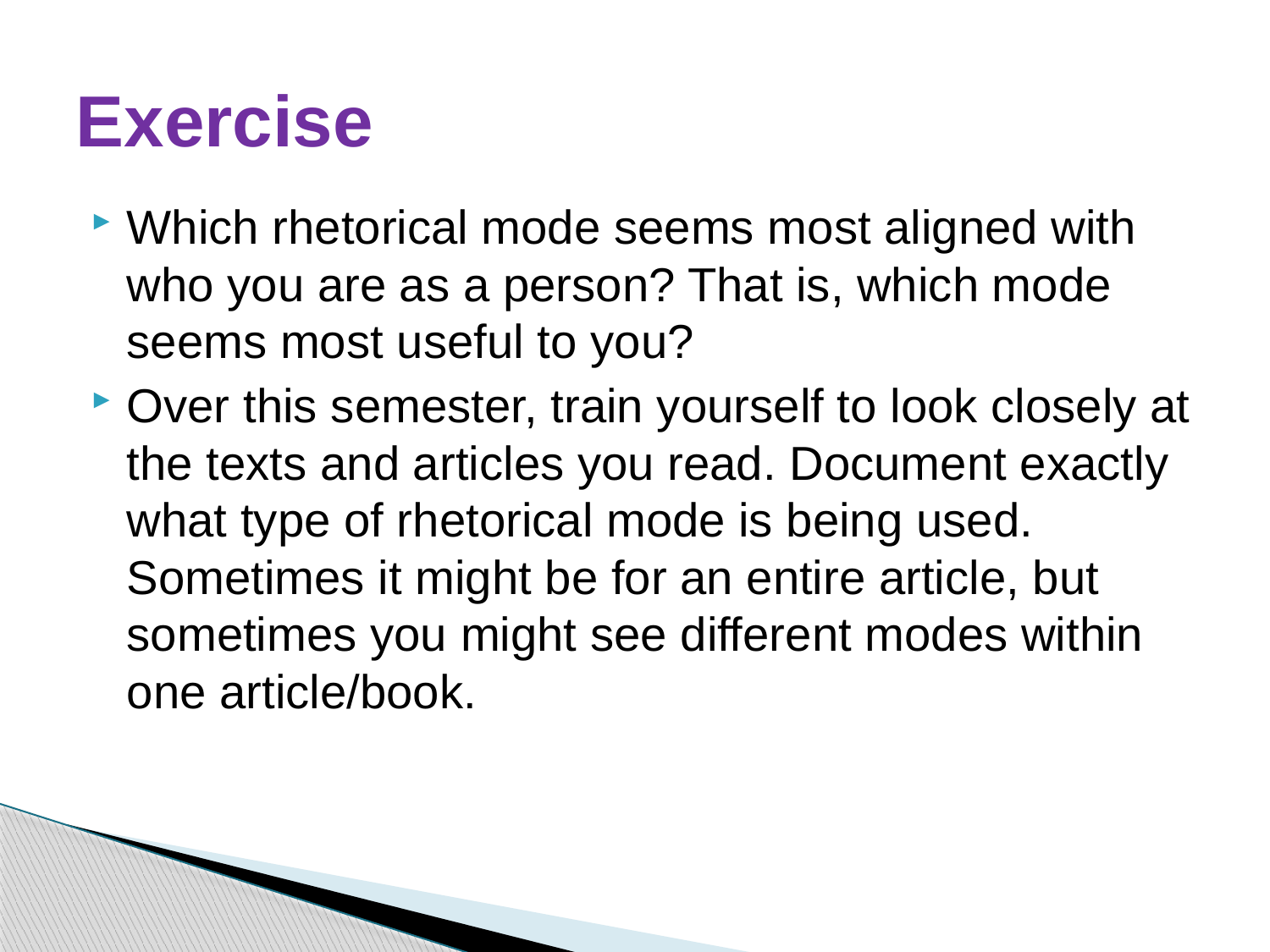

# Exercise
Which rhetorical mode seems most aligned with who you are as a person? That is, which mode seems most useful to you?
Over this semester, train yourself to look closely at the texts and articles you read. Document exactly what type of rhetorical mode is being used. Sometimes it might be for an entire article, but sometimes you might see different modes within one article/book.